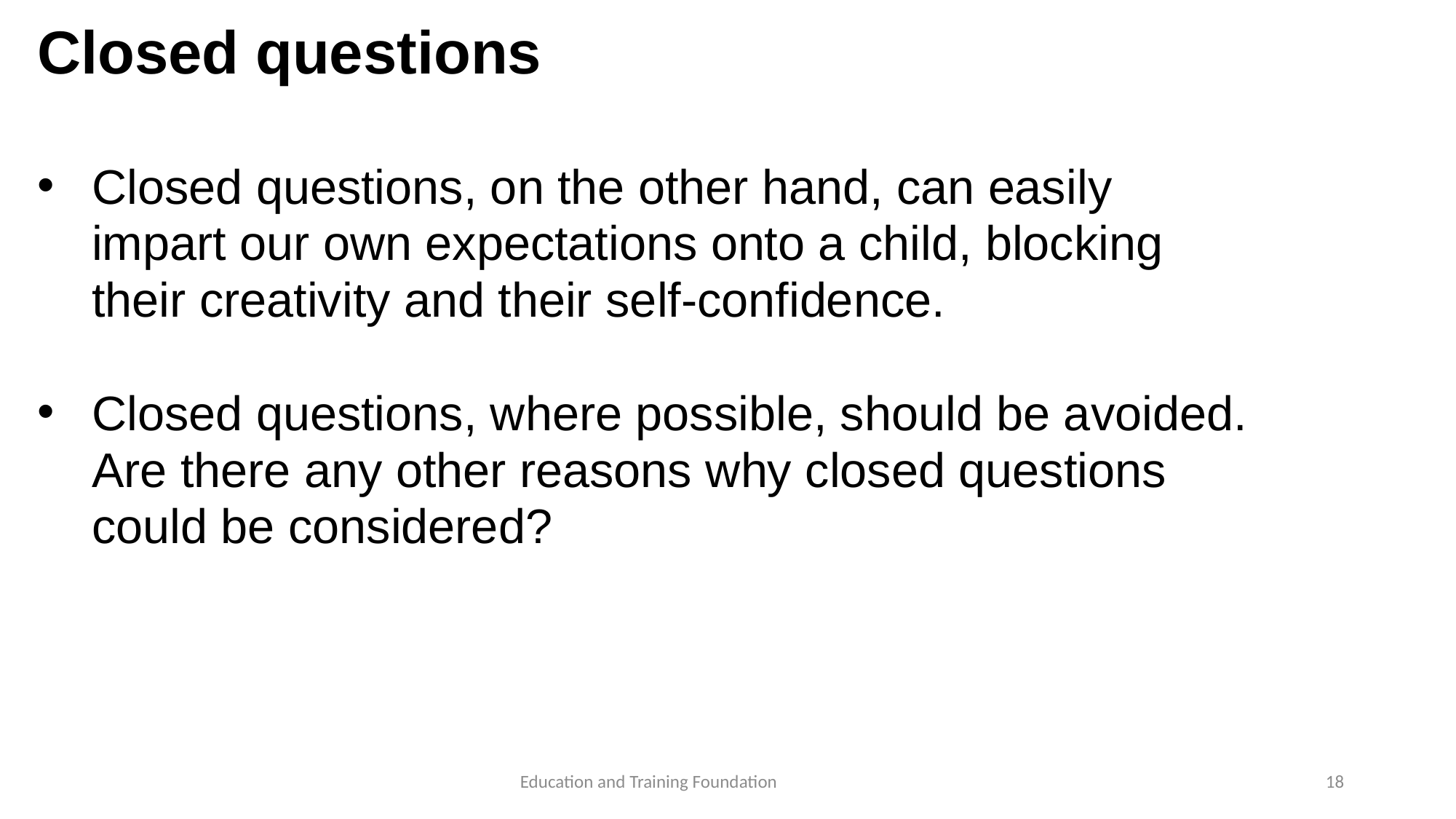

# Closed questions
Closed questions, on the other hand, can easily impart our own expectations onto a child, blocking their creativity and their self-confidence.

Closed questions, where possible, should be avoided. Are there any other reasons why closed questions could be considered?

18
Education and Training Foundation